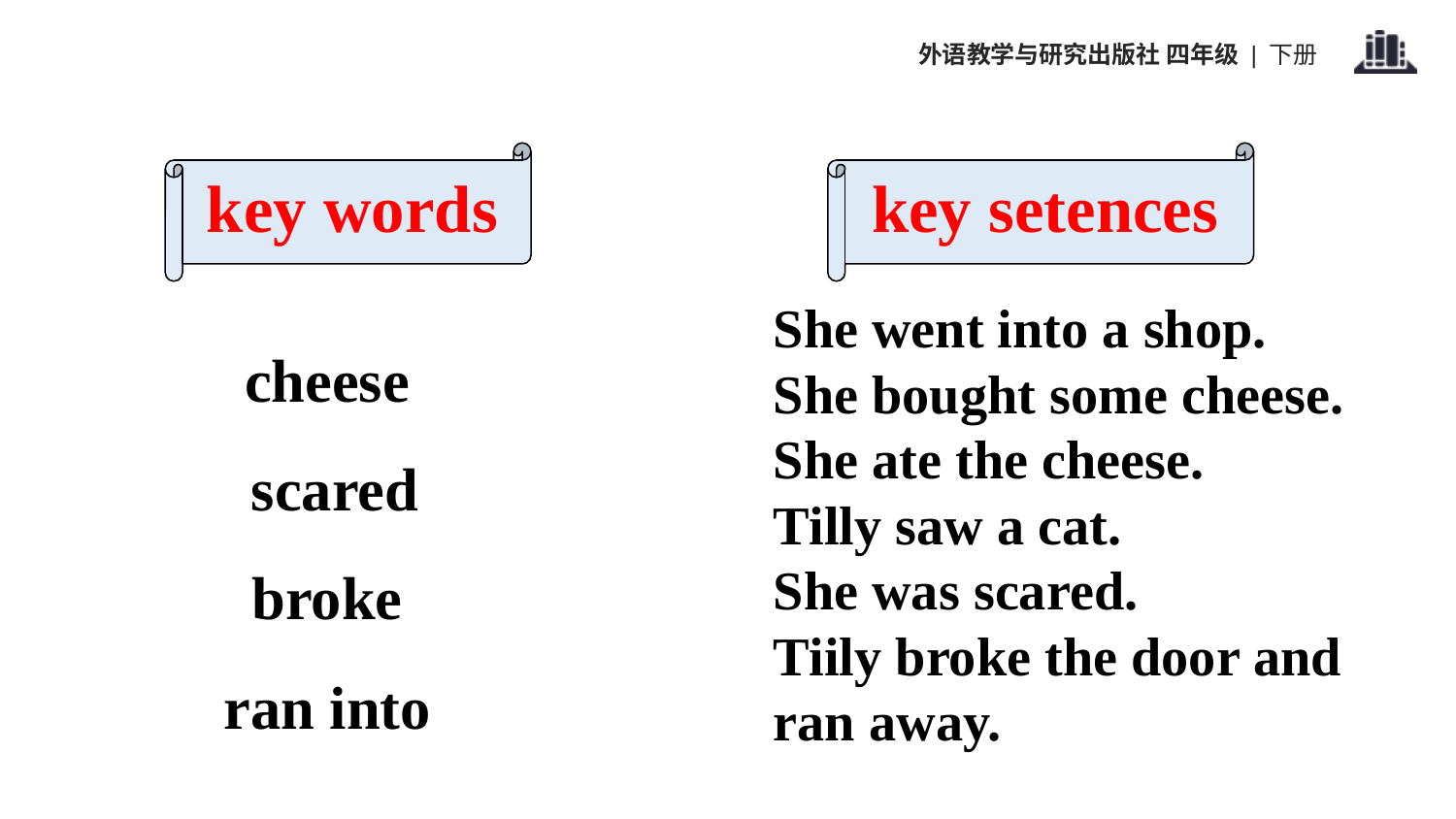

key words
key setences
She went into a shop.
She bought some cheese.
She ate the cheese.
Tilly saw a cat.
She was scared.
Tiily broke the door and ran away.
cheese
 scared
broke
ran into